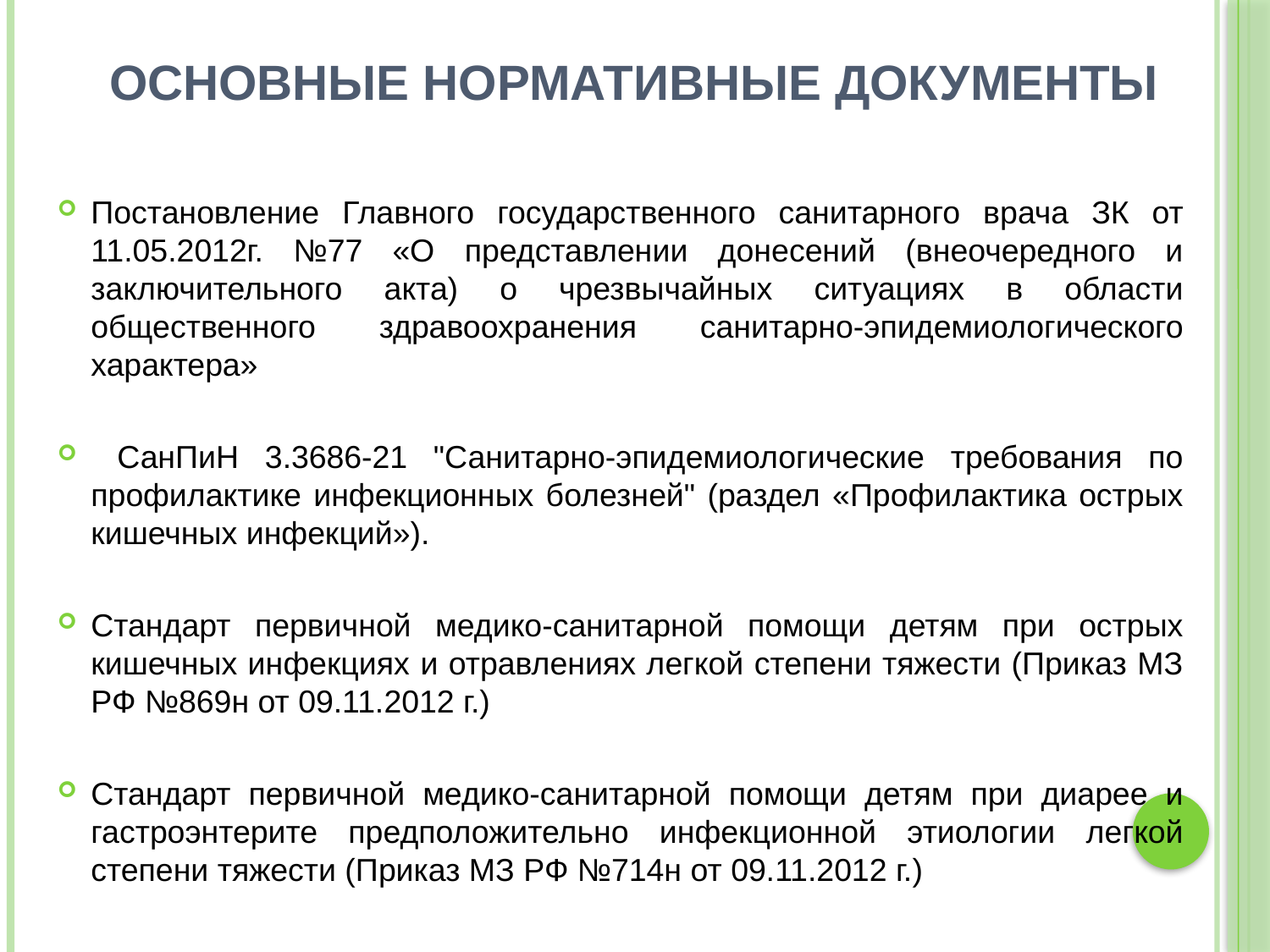

# Основные нормативные документы
Постановление Главного государственного санитарного врача ЗК от 11.05.2012г. №77 «О представлении донесений (внеочередного и заключительного акта) о чрезвычайных ситуациях в области общественного здравоохранения санитарно-эпидемиологического характера»

 СанПиН 3.3686-21 "Санитарно-эпидемиологические требования по профилактике инфекционных болезней" (раздел «Профилактика острых кишечных инфекций»).

Стандарт первичной медико-санитарной помощи детям при острых кишечных инфекциях и отравлениях легкой степени тяжести (Приказ МЗ РФ №869н от 09.11.2012 г.)

Стандарт первичной медико-санитарной помощи детям при диарее и гастроэнтерите предположительно инфекционной этиологии легкой степени тяжести (Приказ МЗ РФ №714н от 09.11.2012 г.)